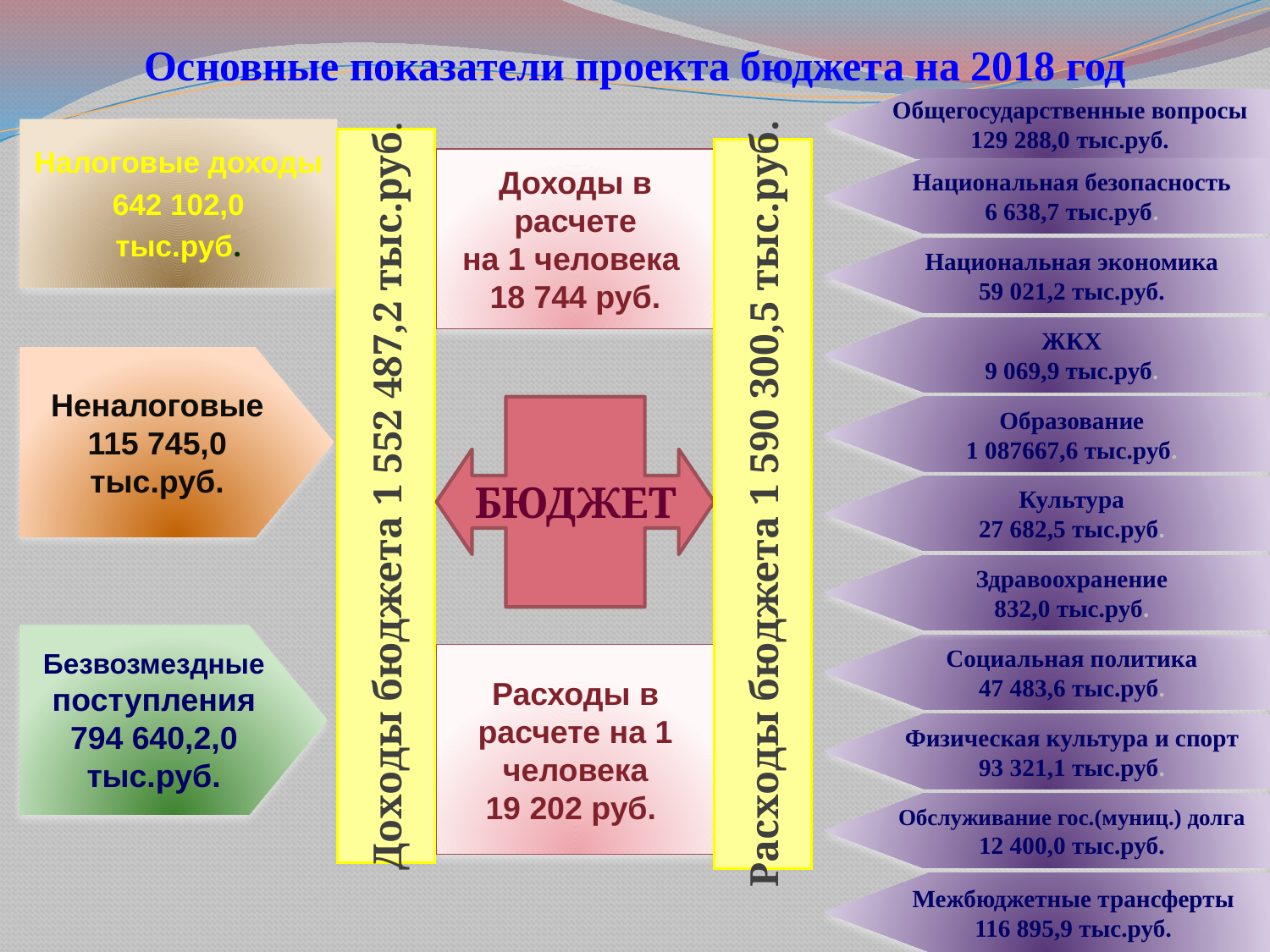

# Основные показатели проекта бюджета на 2018 год
Общегосударственные вопросы
129 288,0 тыс.руб.
Налоговые доходы
642 102,0
тыс.руб.
Доходы бюджета 1 552 487,2 тыс.руб.
Расходы бюджета 1 590 300,5 тыс.руб.
Доходы в расчете
на 1 человека
18 744 руб.
Национальная безопасность
6 638,7 тыс.руб.

Национальная экономика
59 021,2 тыс.руб.
.
ЖКХ
9 069,9 тыс.руб.
Неналоговые 115 745,0 тыс.руб.
БЮДЖЕТ
Образование
1 087667,6 тыс.руб.
Культура
27 682,5 тыс.руб.
Здравоохранение
832,0 тыс.руб.
Безвозмездные поступления
794 640,2,0 тыс.руб.
Социальная политика
47 483,6 тыс.руб.
Расходы в расчете на 1 человека
19 202 руб.
Физическая культура и спорт
93 321,1 тыс.руб.
Обслуживание гос.(муниц.) долга
12 400,0 тыс.руб.
Межбюджетные трансферты
116 895,9 тыс.руб.